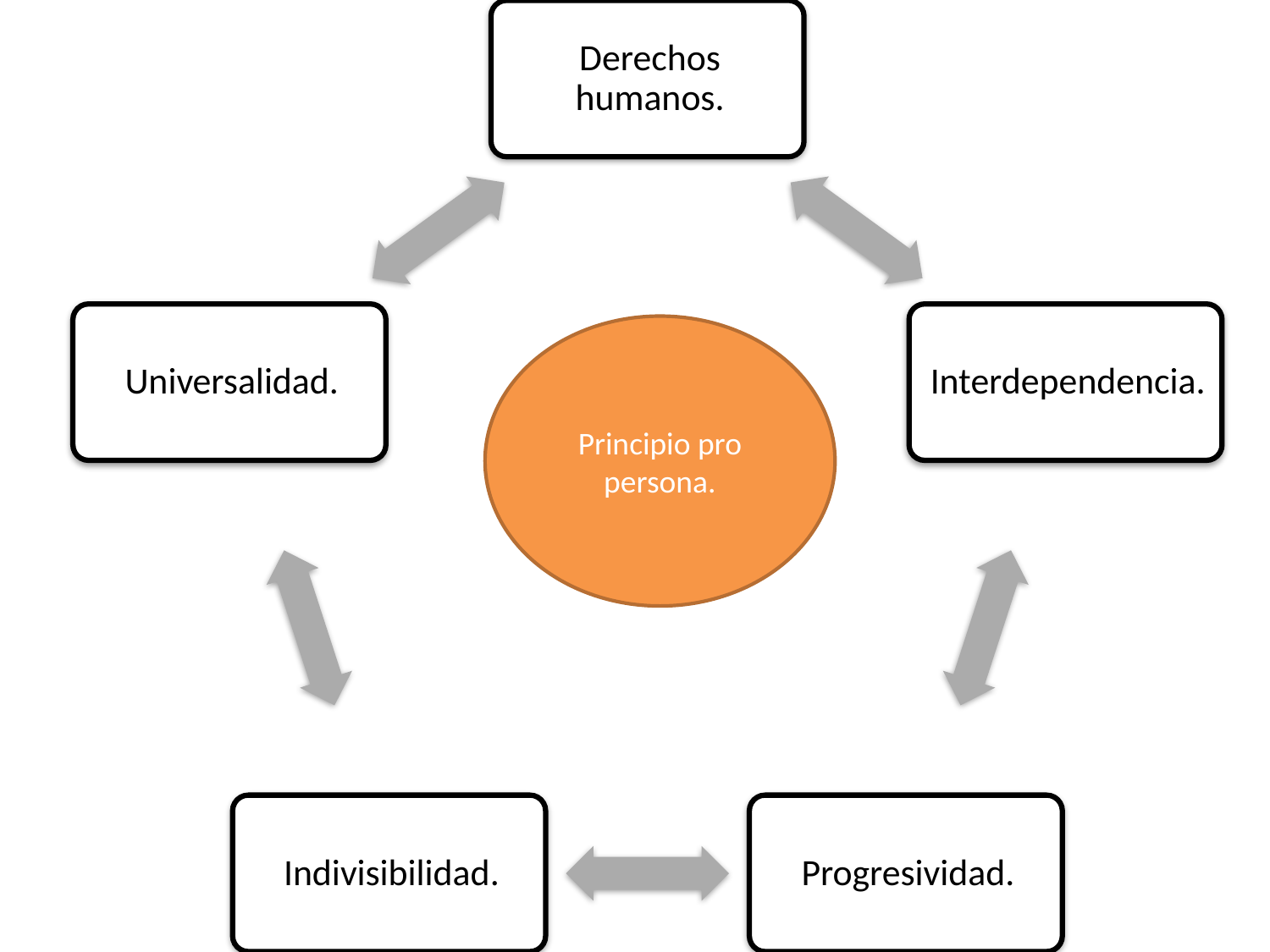

Derechos humanos.

Interdependencia.

Progresividad.

Indivisibilidad.

Universalidad.

Principio pro persona.